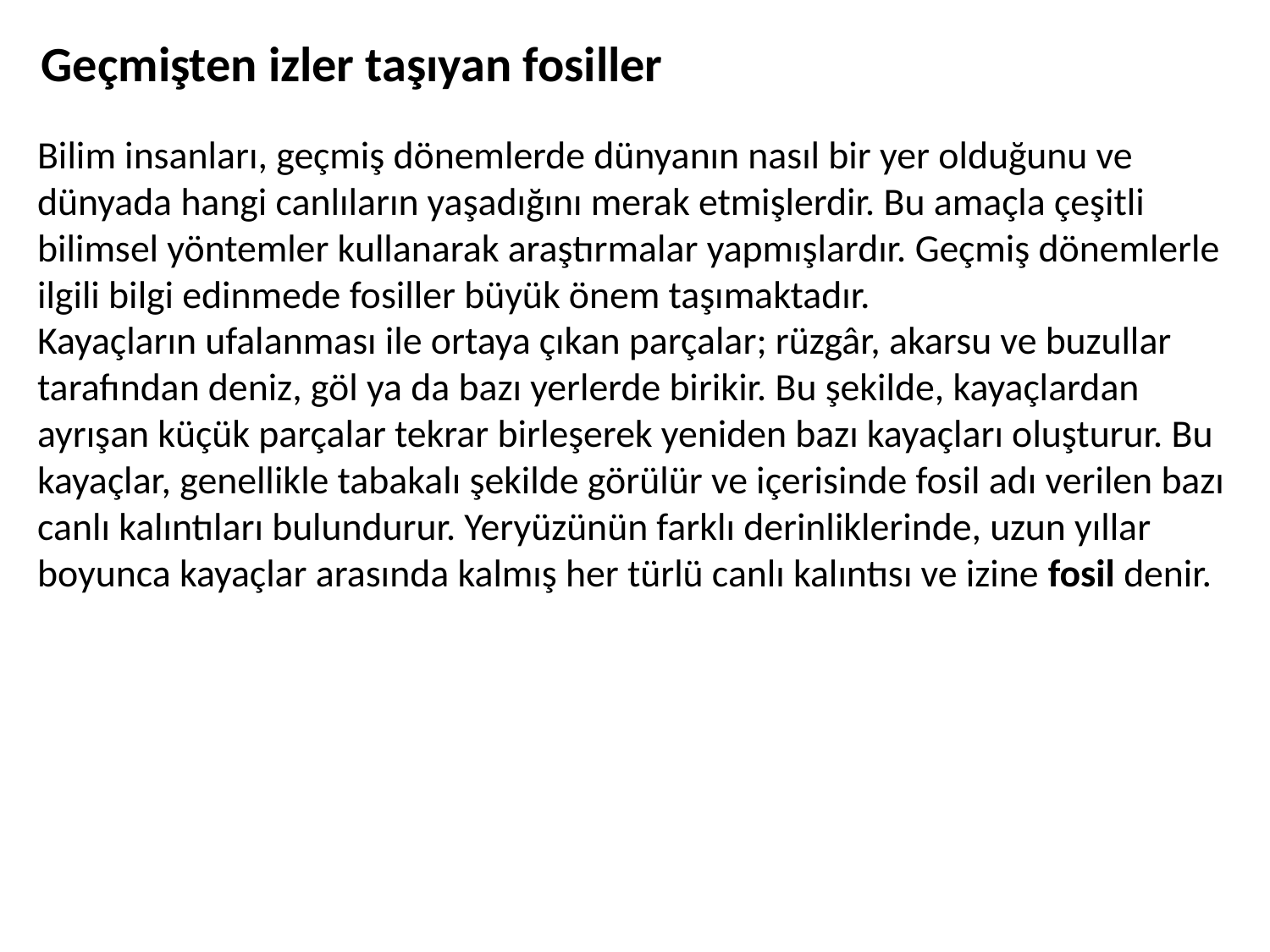

Geçmişten izler taşıyan fosiller
Bilim insanları, geçmiş dönemlerde dünyanın nasıl bir yer olduğunu ve dünyada hangi canlıların yaşadığını merak etmişlerdir. Bu amaçla çeşitli bilimsel yöntemler kullanarak araştırmalar yapmışlardır. Geçmiş dönemlerle ilgili bilgi edinmede fosiller büyük önem taşımaktadır.
Kayaçların ufalanması ile ortaya çıkan parçalar; rüzgâr, akarsu ve buzullar tarafından deniz, göl ya da bazı yerlerde birikir. Bu şekilde, kayaçlardan ayrışan küçük parçalar tekrar birleşerek yeniden bazı kayaçları oluşturur. Bu kayaçlar, genellikle tabakalı şekilde görülür ve içerisinde fosil adı verilen bazı canlı kalıntıları bulundurur. Yeryüzünün farklı derinliklerinde, uzun yıllar boyunca kayaçlar arasında kalmış her türlü canlı kalıntısı ve izine fosil denir.